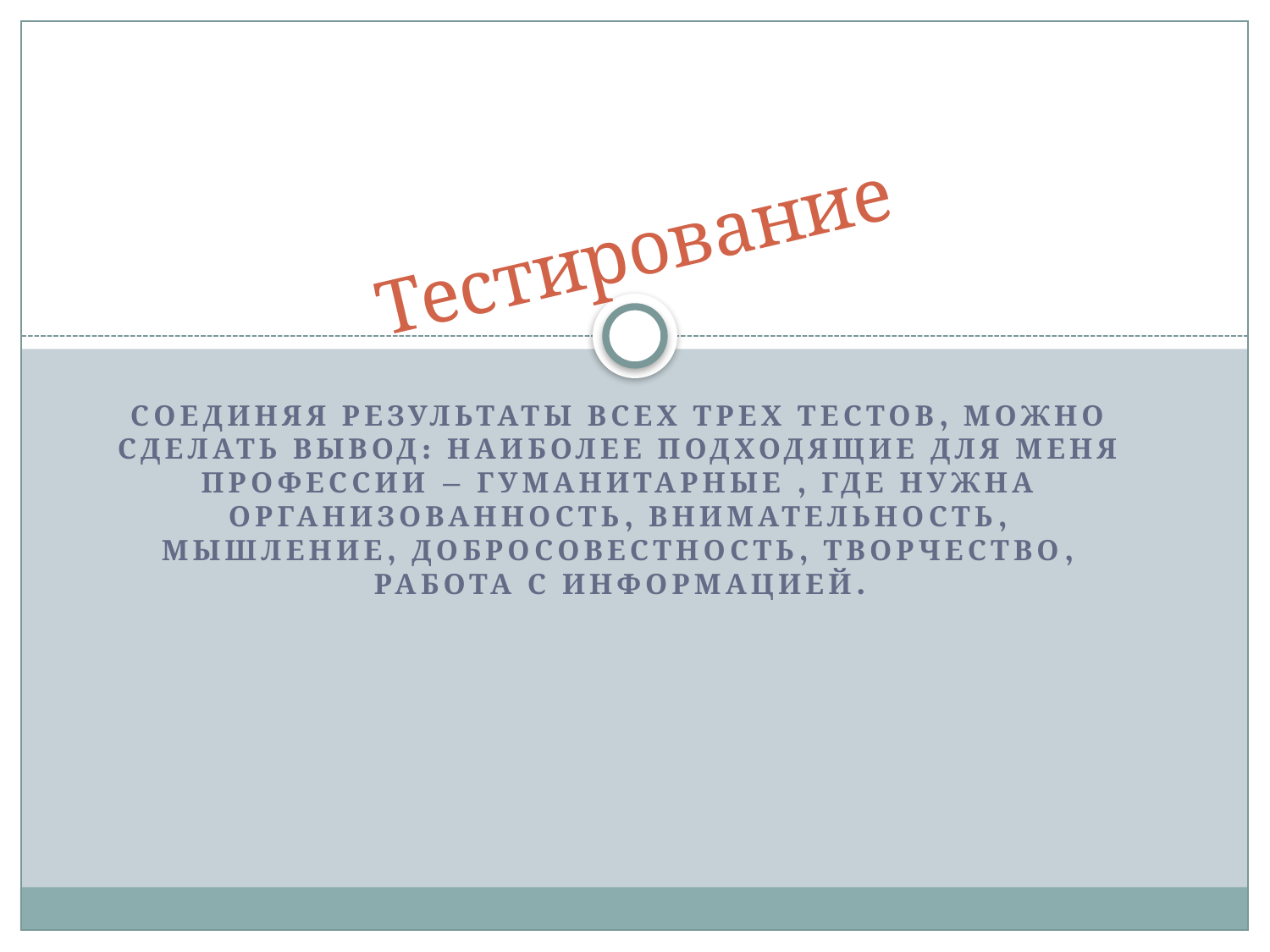

# Тестирование
Соединяя результаты всех трех тестов, можно сделать вывод: наиболее подходящие для меня профессии – гуманитарные , где нужна организованность, внимательность, мышление, добросовестность, творчество, работа с информацией.